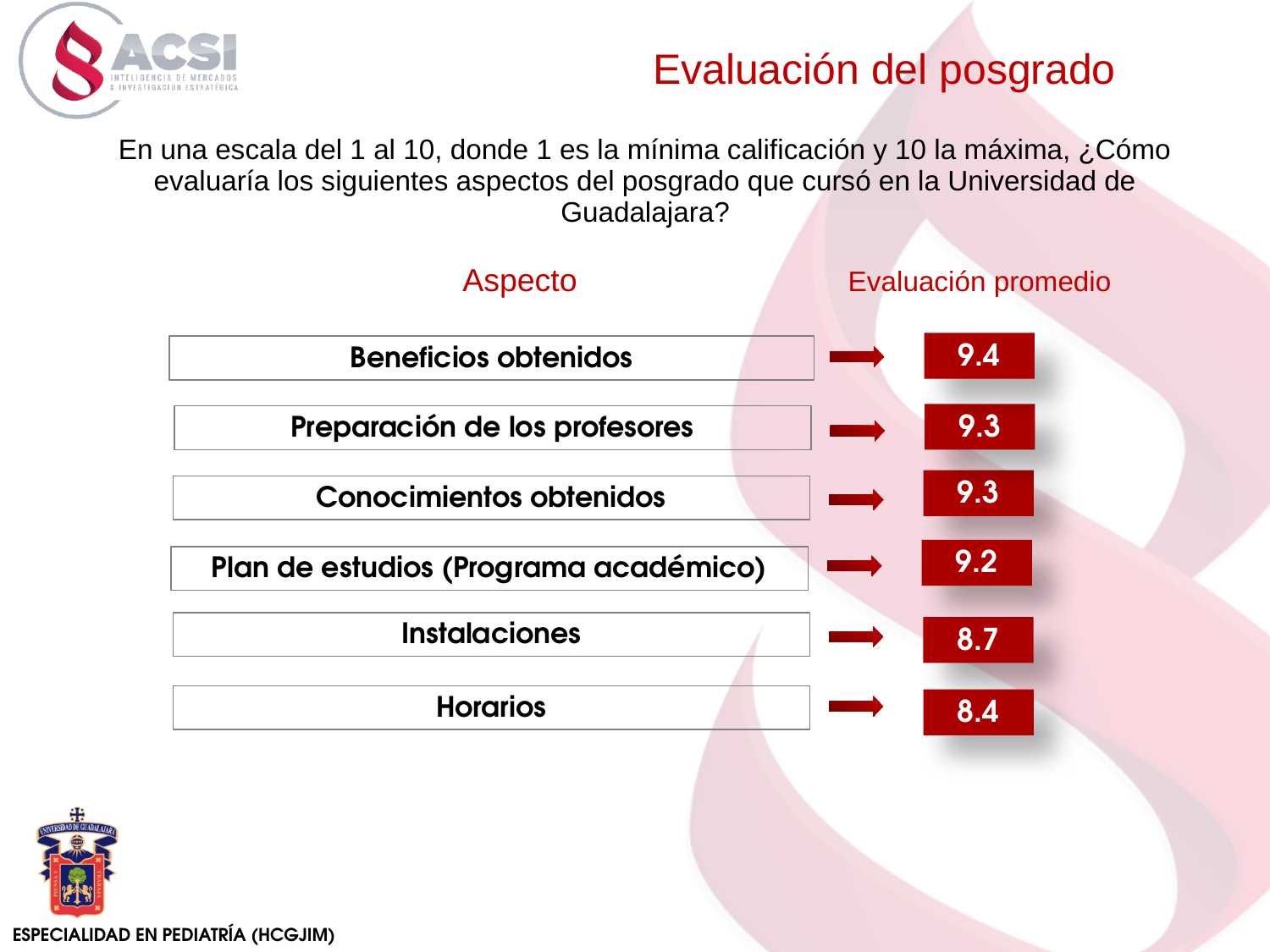

Evaluación del posgrado
En una escala del 1 al 10, donde 1 es la mínima calificación y 10 la máxima, ¿Cómo evaluaría los siguientes aspectos del posgrado que cursó en la Universidad de Guadalajara?
Aspecto
Evaluación promedio
9.4
Beneficios obtenidos

9.3
Preparación de los profesores

9.3
Conocimientos obtenidos

9.2
Plan de estudios (Programa académico)

Instalaciones
8.7

Horarios
8.4